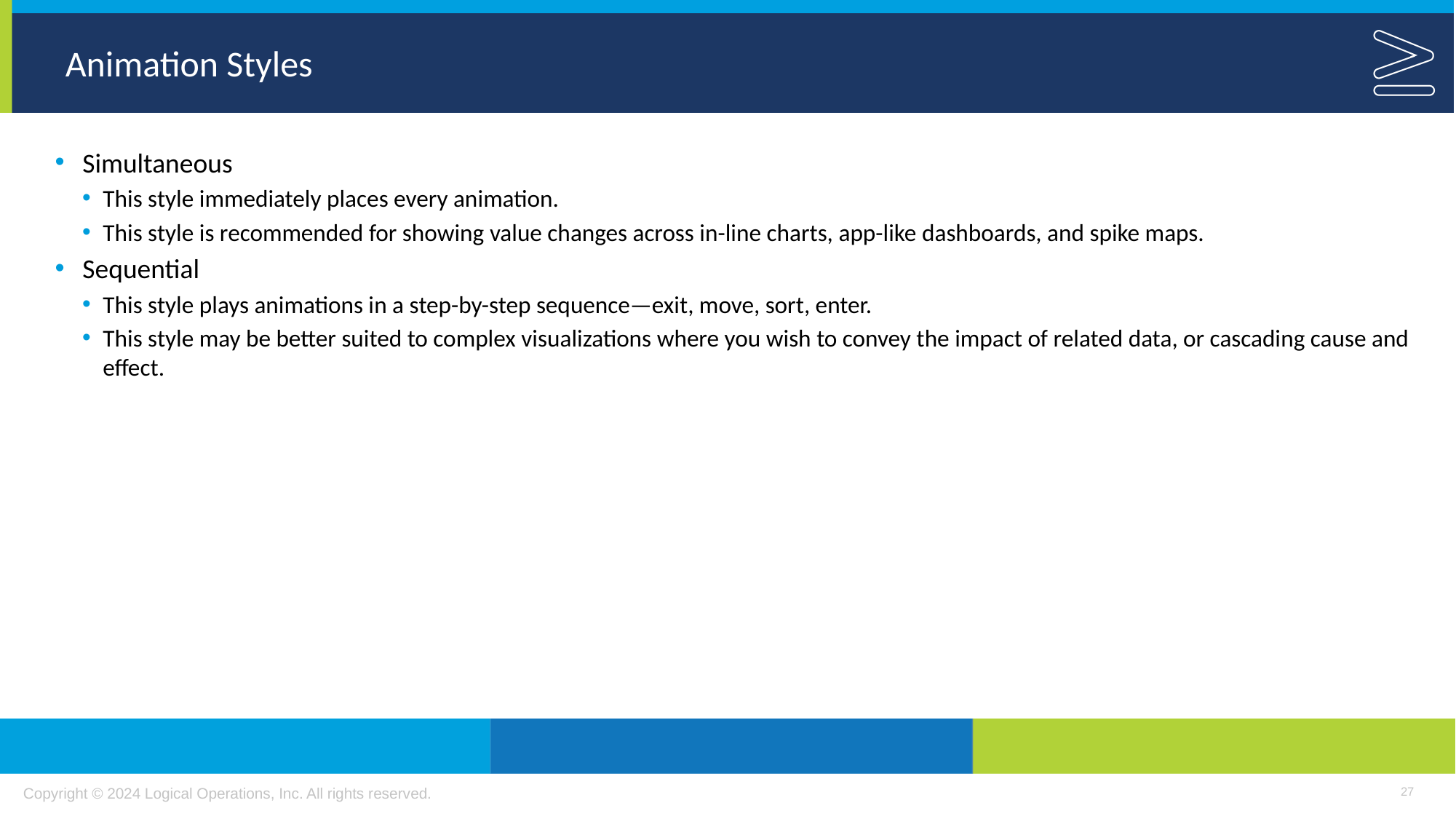

# Animation Styles
Simultaneous
This style immediately places every animation.
This style is recommended for showing value changes across in-line charts, app-like dashboards, and spike maps.
Sequential
This style plays animations in a step-by-step sequence—exit, move, sort, enter.
This style may be better suited to complex visualizations where you wish to convey the impact of related data, or cascading cause and effect.
27